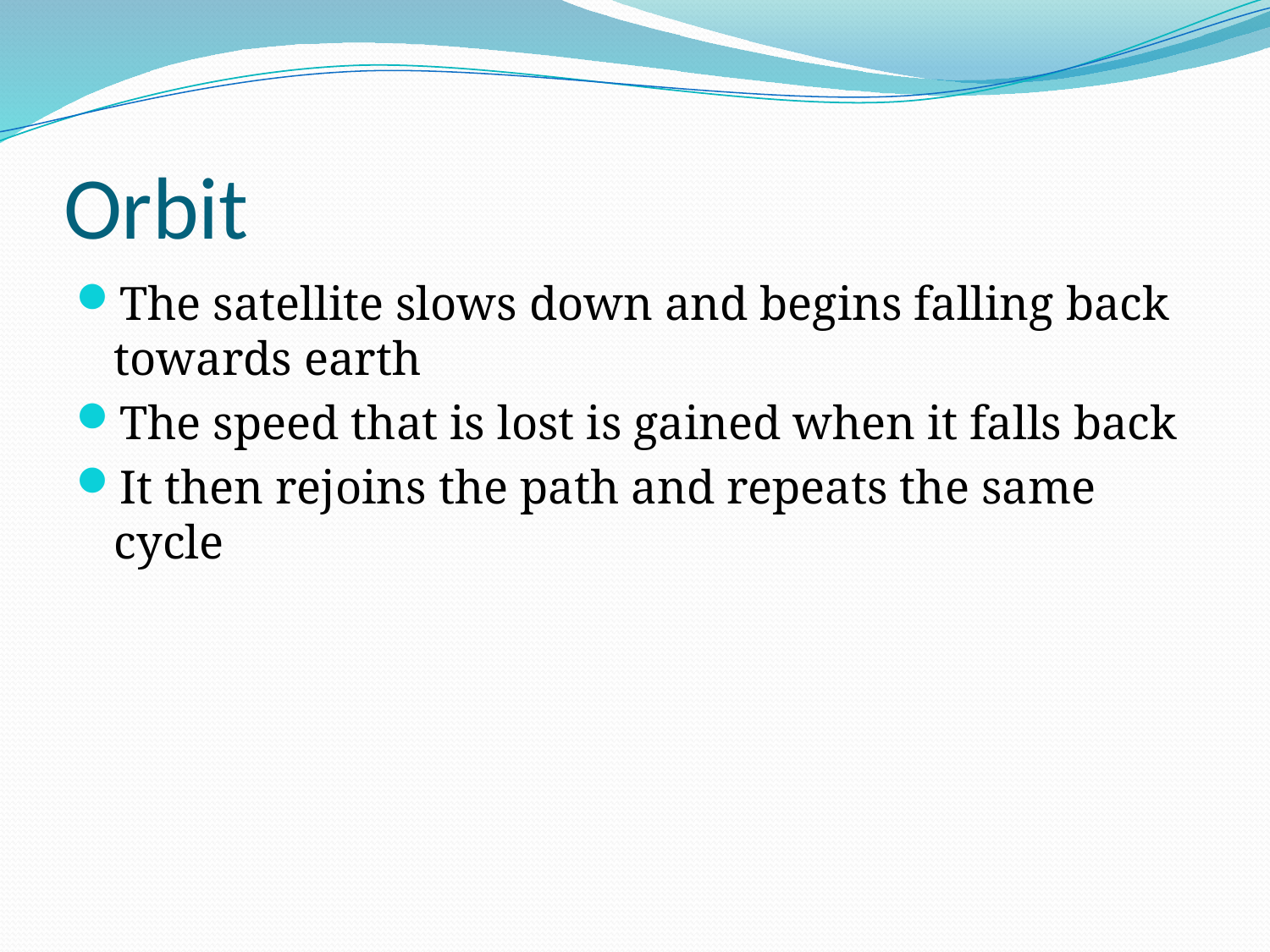

# Orbit
The satellite slows down and begins falling back towards earth
The speed that is lost is gained when it falls back
It then rejoins the path and repeats the same cycle